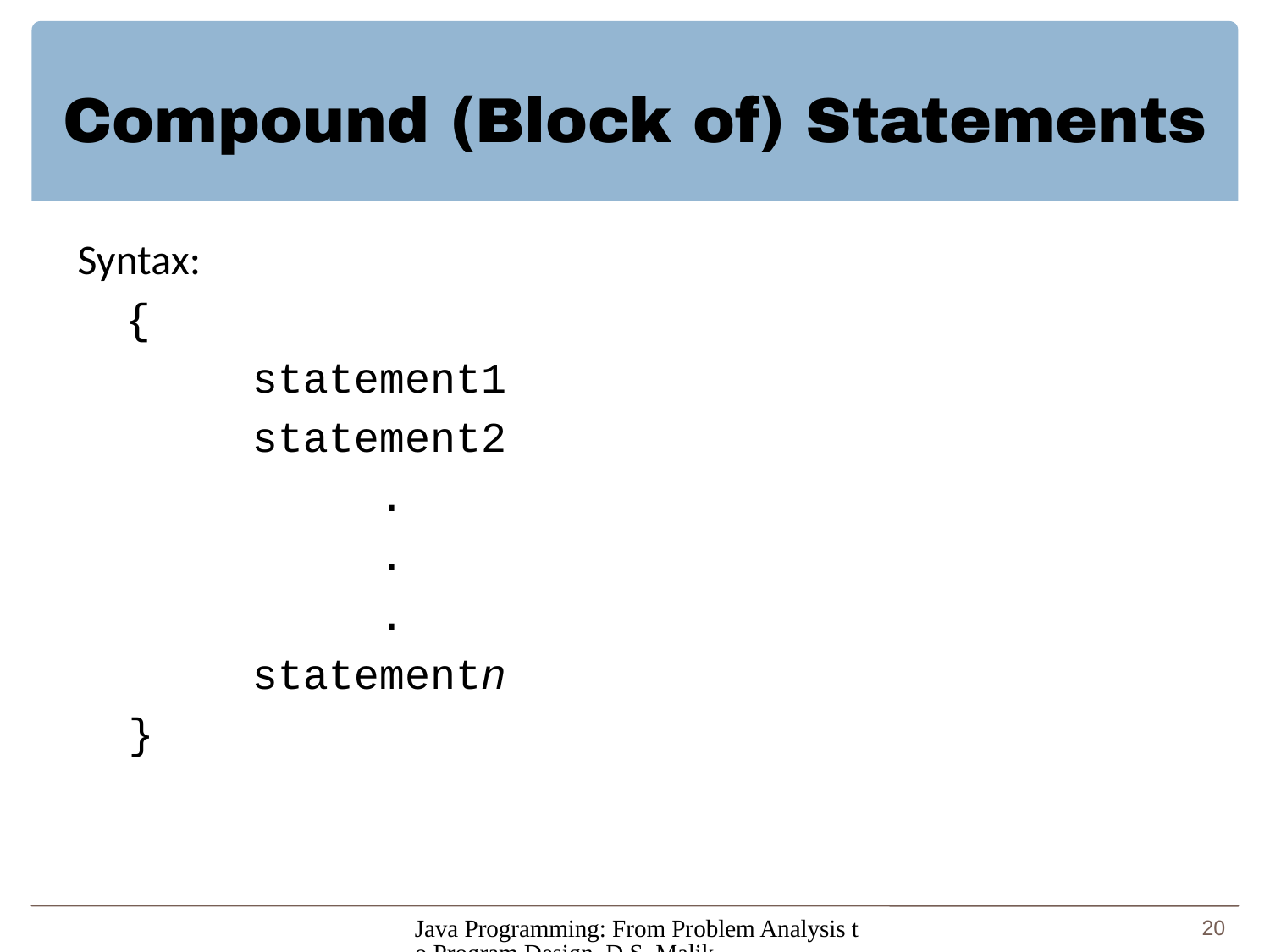

# Compound (Block of) Statements
Syntax:
	{
		statement1
		statement2
			.
			.
			.
		statementn
  }
Java Programming: From Problem Analysis to Program Design, D.S. Malik
20